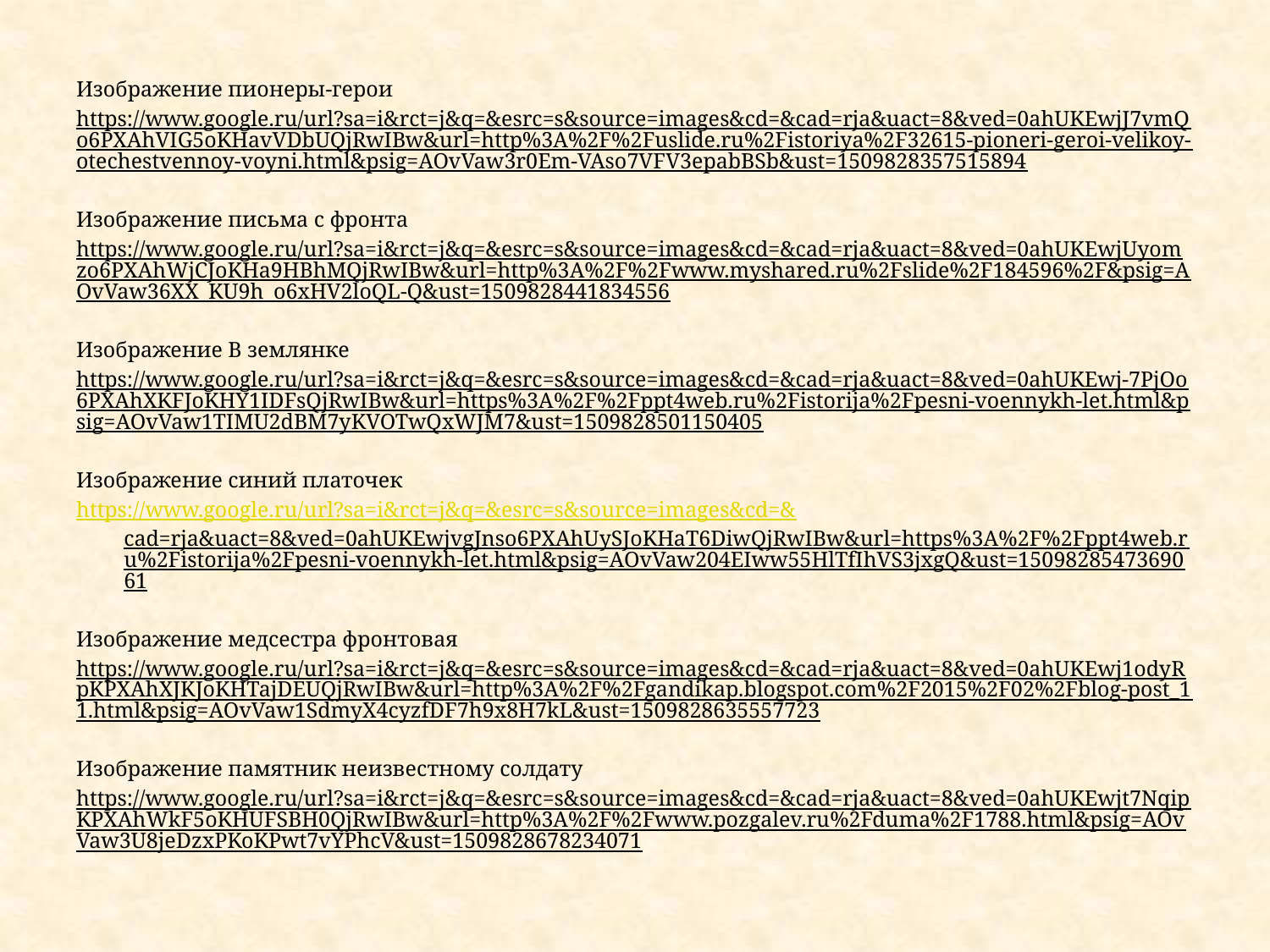

Изображение пионеры-герои
https://www.google.ru/url?sa=i&rct=j&q=&esrc=s&source=images&cd=&cad=rja&uact=8&ved=0ahUKEwjJ7vmQo6PXAhVIG5oKHavVDbUQjRwIBw&url=http%3A%2F%2Fuslide.ru%2Fistoriya%2F32615-pioneri-geroi-velikoy-otechestvennoy-voyni.html&psig=AOvVaw3r0Em-VAso7VFV3epabBSb&ust=1509828357515894
Изображение письма с фронта
https://www.google.ru/url?sa=i&rct=j&q=&esrc=s&source=images&cd=&cad=rja&uact=8&ved=0ahUKEwjUyomzo6PXAhWjCJoKHa9HBhMQjRwIBw&url=http%3A%2F%2Fwww.myshared.ru%2Fslide%2F184596%2F&psig=AOvVaw36XX_KU9h_o6xHV2loQL-Q&ust=1509828441834556
Изображение В землянке
https://www.google.ru/url?sa=i&rct=j&q=&esrc=s&source=images&cd=&cad=rja&uact=8&ved=0ahUKEwj-7PjOo6PXAhXKFJoKHY1IDFsQjRwIBw&url=https%3A%2F%2Fppt4web.ru%2Fistorija%2Fpesni-voennykh-let.html&psig=AOvVaw1TIMU2dBM7yKVOTwQxWJM7&ust=1509828501150405
Изображение синий платочек
https://www.google.ru/url?sa=i&rct=j&q=&esrc=s&source=images&cd=&cad=rja&uact=8&ved=0ahUKEwjvgJnso6PXAhUySJoKHaT6DiwQjRwIBw&url=https%3A%2F%2Fppt4web.ru%2Fistorija%2Fpesni-voennykh-let.html&psig=AOvVaw204EIww55HlTfIhVS3jxgQ&ust=1509828547369061
Изображение медсестра фронтовая
https://www.google.ru/url?sa=i&rct=j&q=&esrc=s&source=images&cd=&cad=rja&uact=8&ved=0ahUKEwj1odyRpKPXAhXJKJoKHTajDEUQjRwIBw&url=http%3A%2F%2Fgandikap.blogspot.com%2F2015%2F02%2Fblog-post_11.html&psig=AOvVaw1SdmyX4cyzfDF7h9x8H7kL&ust=1509828635557723
Изображение памятник неизвестному солдату
https://www.google.ru/url?sa=i&rct=j&q=&esrc=s&source=images&cd=&cad=rja&uact=8&ved=0ahUKEwjt7NqipKPXAhWkF5oKHUFSBH0QjRwIBw&url=http%3A%2F%2Fwww.pozgalev.ru%2Fduma%2F1788.html&psig=AOvVaw3U8jeDzxPKoKPwt7vYPhcV&ust=1509828678234071